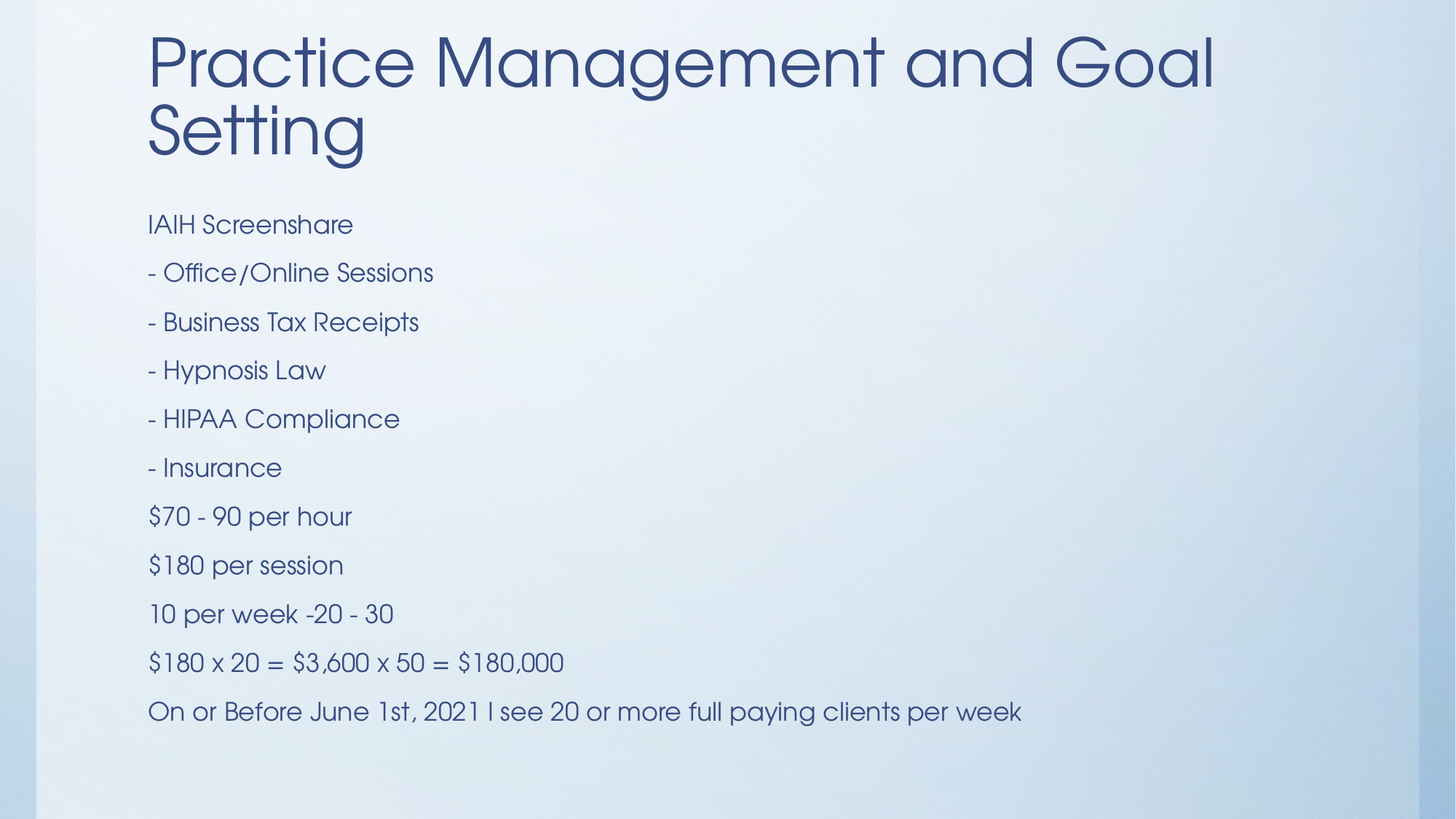

# Practice Management and Goal Setting
IAIH Screenshare
- Office/Online Sessions
- Business Tax Receipts
- Hypnosis Law
- HIPAA Compliance
- Insurance
$70 - 90 per hour
$180 per session
10 per week -20 - 30
$180 x 20 = $3,600 x 50 = $180,000
On or Before June 1st, 2021 I see 20 or more full paying clients per week